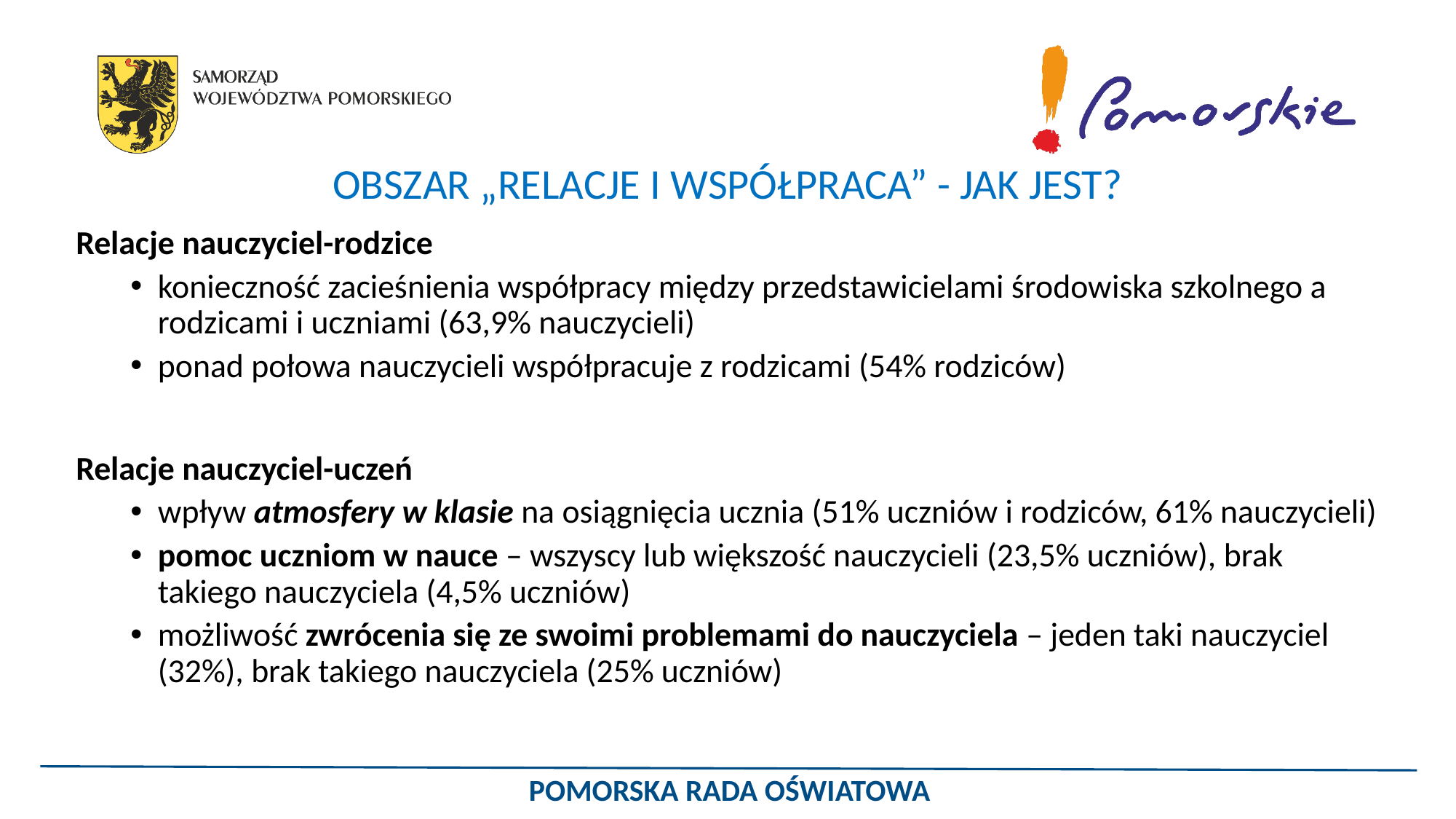

# OBSZAR „RELACJE I WSPÓŁPRACA” - JAK JEST?
Relacje nauczyciel-rodzice
konieczność zacieśnienia współpracy między przedstawicielami środowiska szkolnego a rodzicami i uczniami (63,9% nauczycieli)
ponad połowa nauczycieli współpracuje z rodzicami (54% rodziców)

Relacje nauczyciel-uczeń
wpływ atmosfery w klasie na osiągnięcia ucznia (51% uczniów i rodziców, 61% nauczycieli)
pomoc uczniom w nauce – wszyscy lub większość nauczycieli (23,5% uczniów), brak takiego nauczyciela (4,5% uczniów)
możliwość zwrócenia się ze swoimi problemami do nauczyciela – jeden taki nauczyciel (32%), brak takiego nauczyciela (25% uczniów)